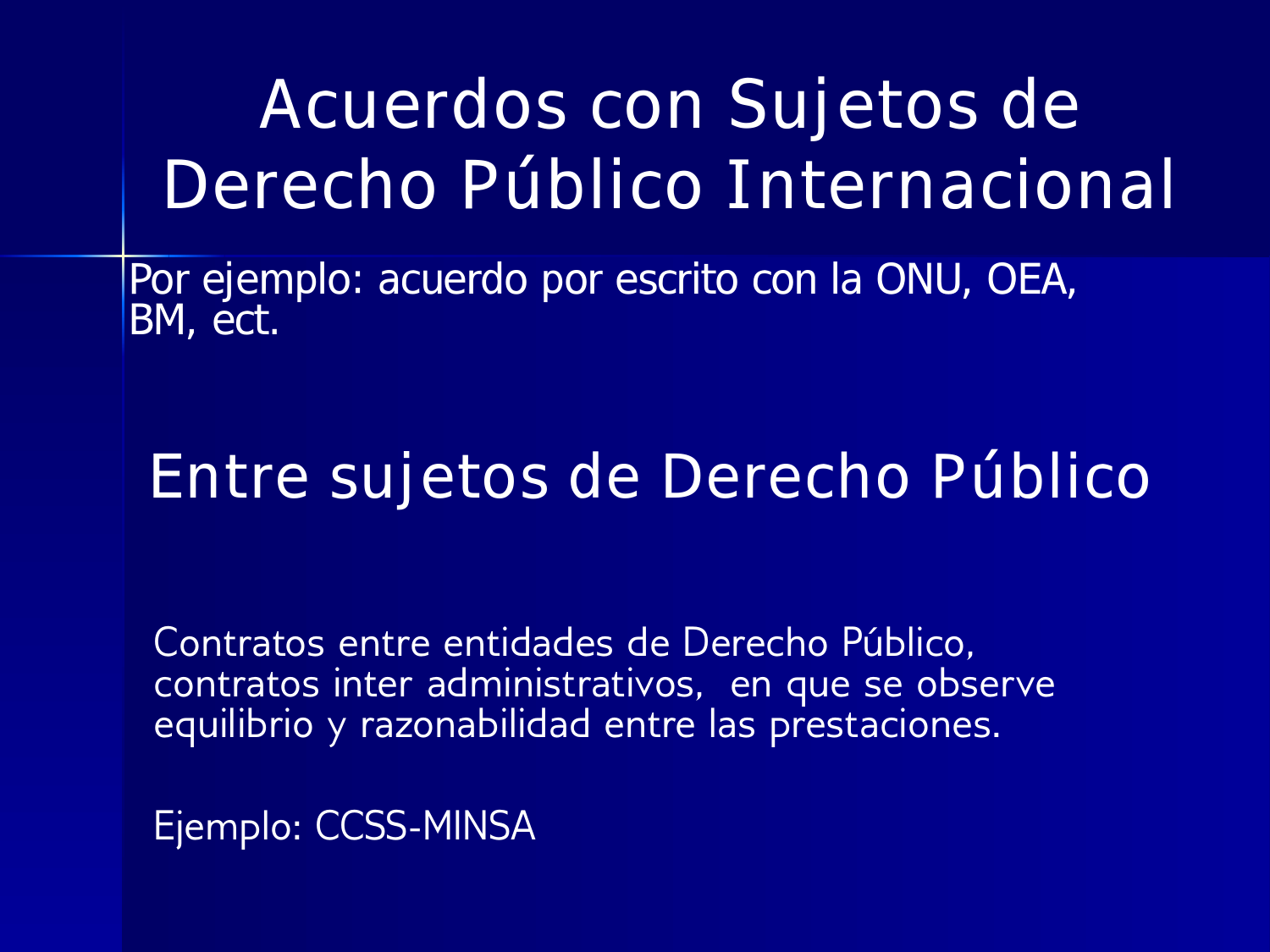

# Acuerdos con Sujetos de Derecho Público Internacional

Por ejemplo: acuerdo por escrito con la ONU, OEA, BM, ect.

Entre sujetos de Derecho Público

Contratos entre entidades de Derecho Público,  contratos inter administrativos,  en que se observe equilibrio y razonabilidad entre las prestaciones.

Ejemplo: CCSS-MINSA